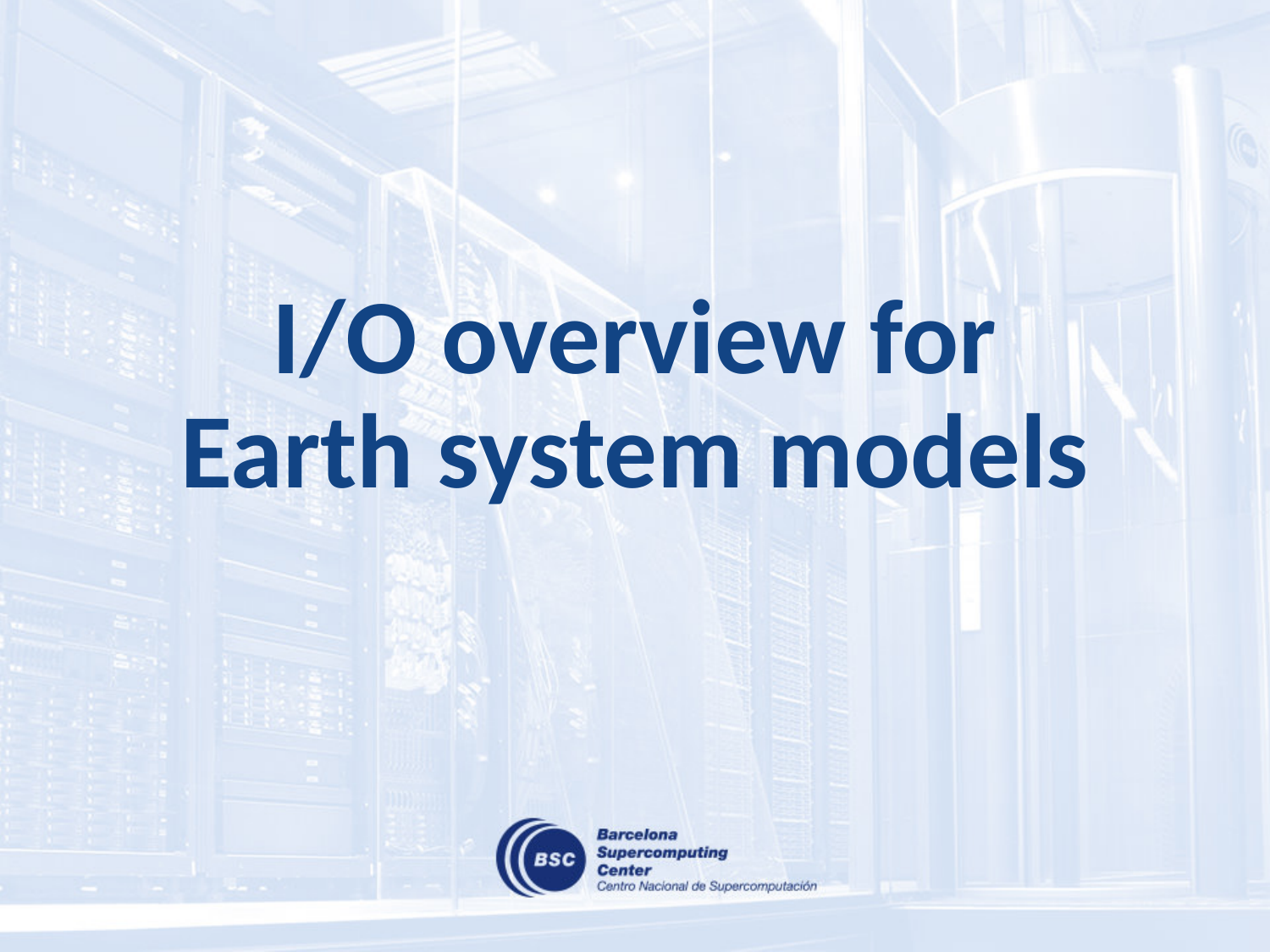

# I/O overview for Earth system models